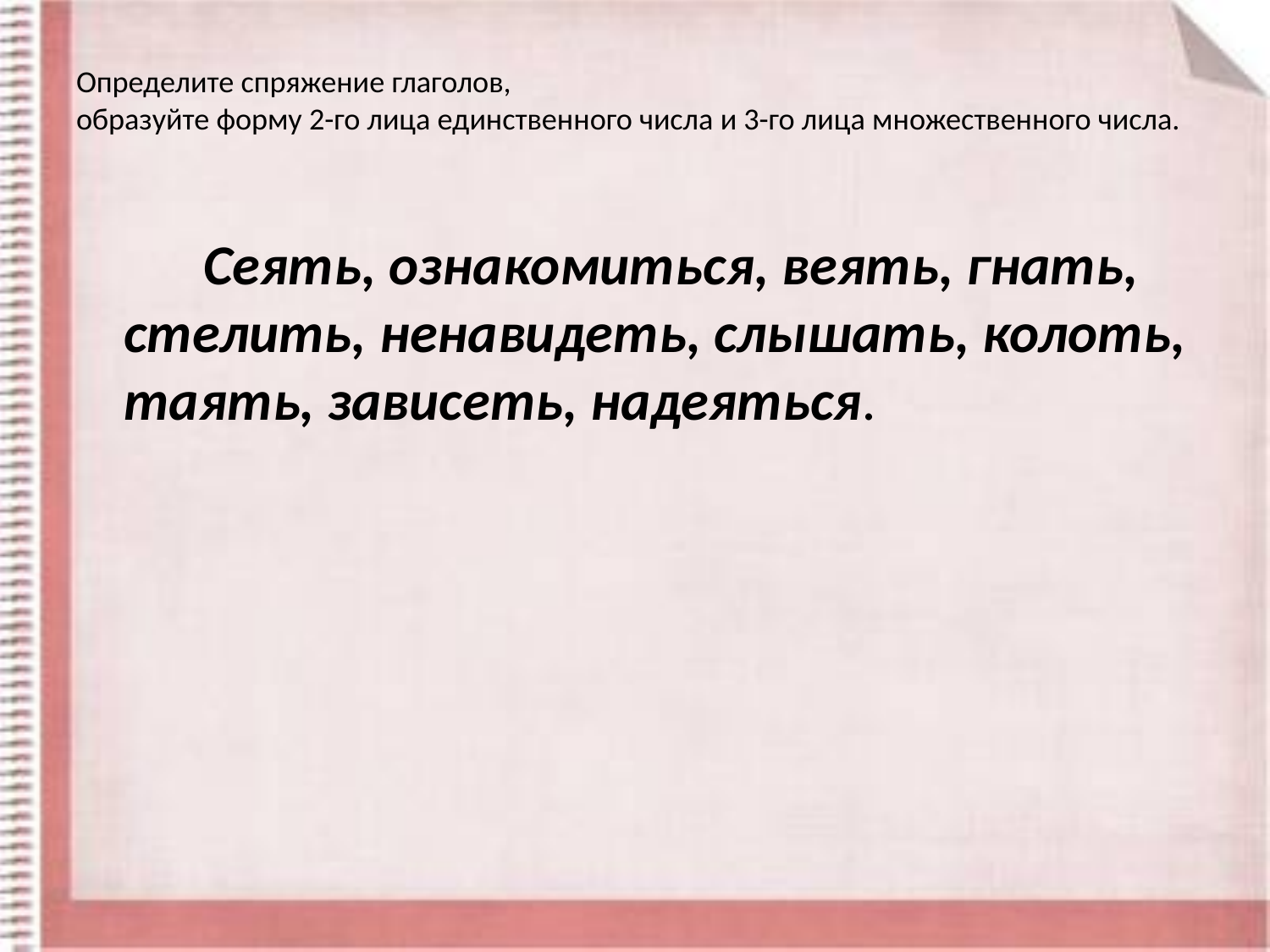

# Определите спряжение глаголов, образуйте форму 2-го лица единственного числа и 3-го лица множественного числа.
          Сеять, ознакомиться, веять, гнать, стелить, ненавидеть, слышать, колоть, таять, зависеть, надеяться.